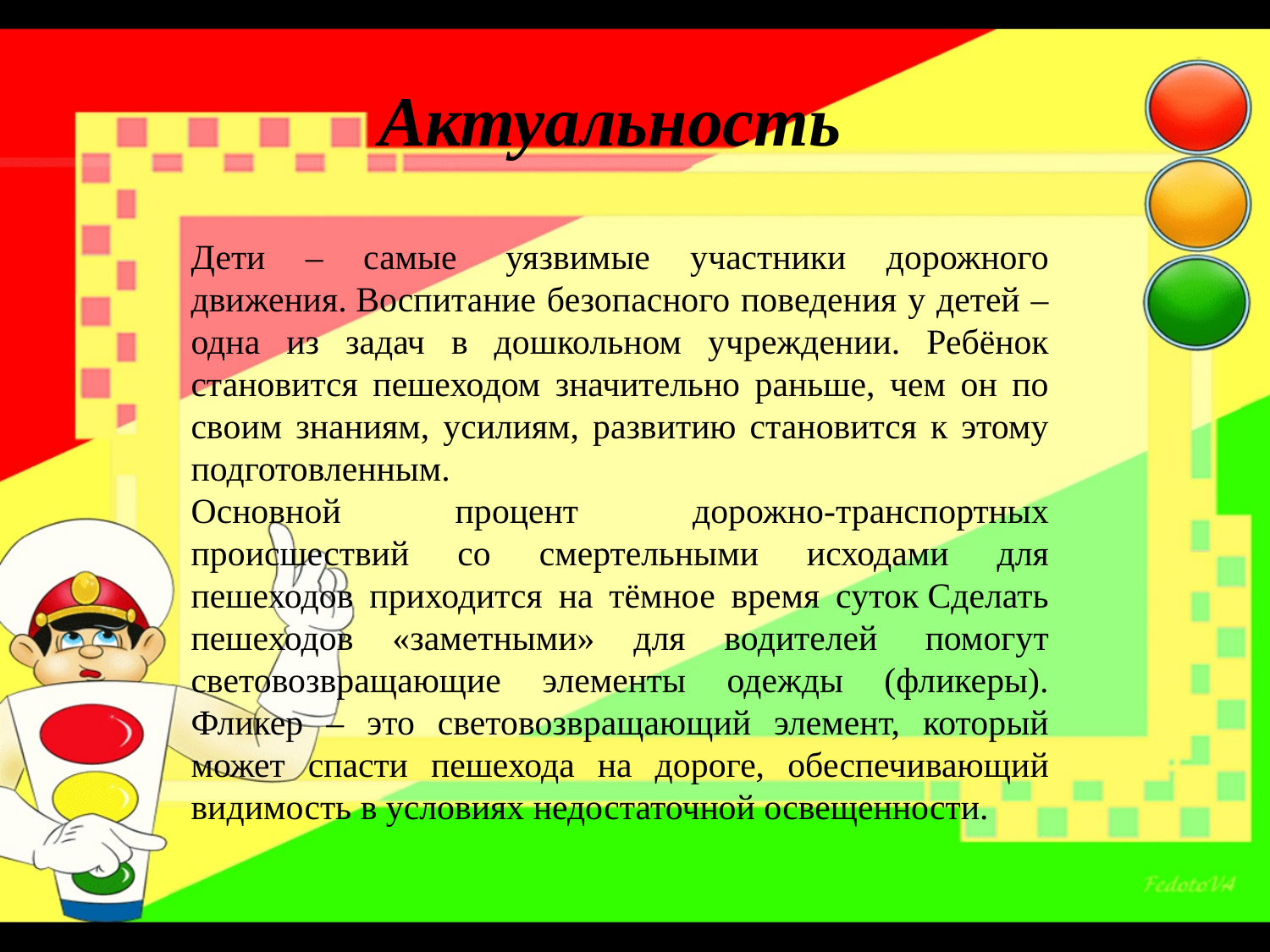

Актуальность
Дети – самые  уязвимые участники дорожного движения. Воспитание безопасного поведения у детей – одна из задач в дошкольном учреждении. Ребёнок становится пешеходом значительно раньше, чем он по своим знаниям, усилиям, развитию становится к этому подготовленным.
Основной процент дорожно-транспортных происшествий со смертельными исходами для пешеходов приходится на тёмное время суток Сделать пешеходов «заметными» для водителей  помогут световозвращающие элементы одежды (фликеры). Фликер – это световозвращающий элемент, который может спасти пешехода на дороге, обеспечивающий видимость в условиях недостаточной освещенности.